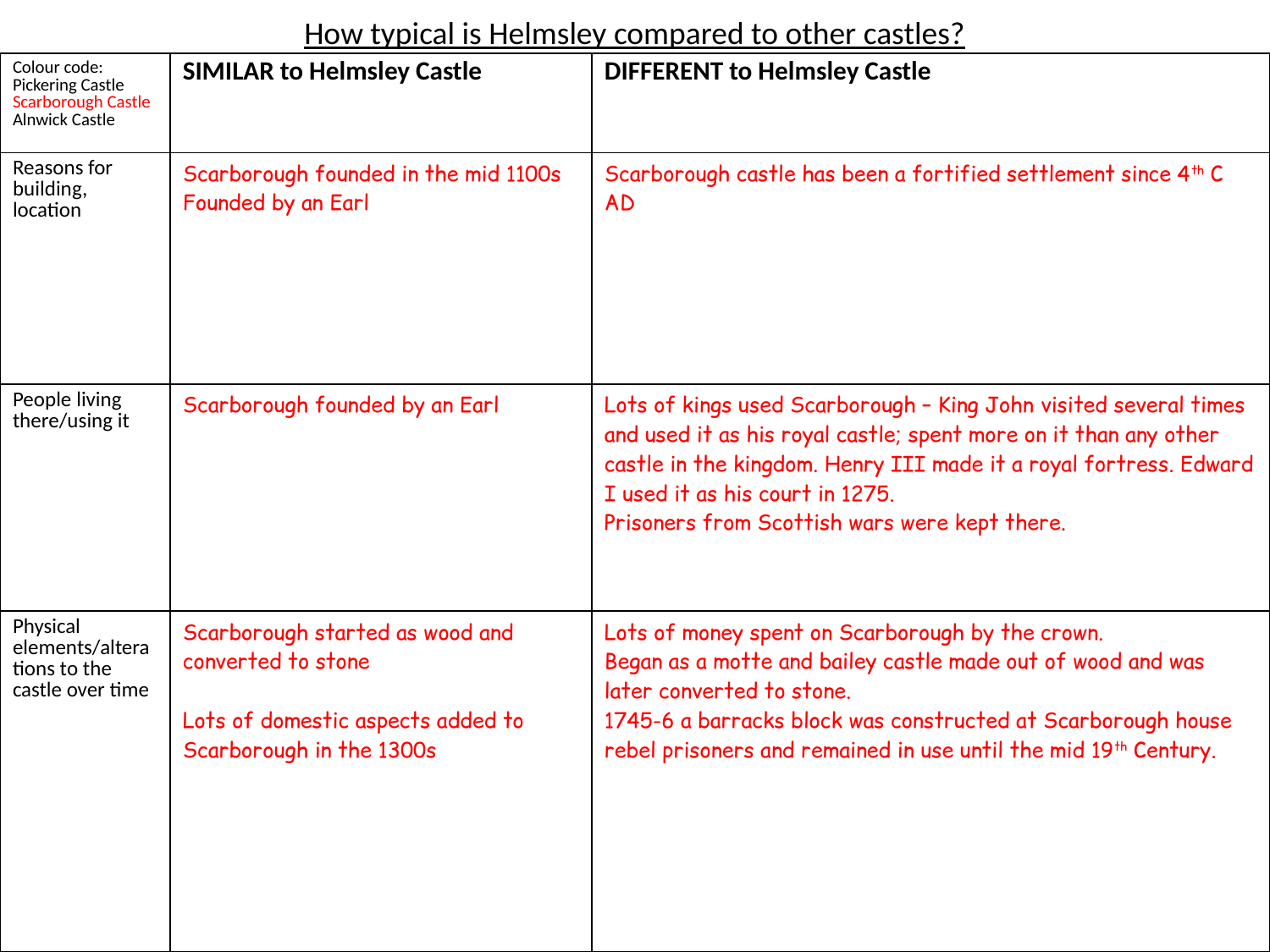

How typical is Helmsley compared to other castles?
| Colour code: Pickering Castle Scarborough Castle Alnwick Castle | SIMILAR to Helmsley Castle | DIFFERENT to Helmsley Castle |
| --- | --- | --- |
| Reasons for building, location | Scarborough founded in the mid 1100s Founded by an Earl | Scarborough castle has been a fortified settlement since 4th C AD |
| People living there/using it | Scarborough founded by an Earl | Lots of kings used Scarborough – King John visited several times and used it as his royal castle; spent more on it than any other castle in the kingdom. Henry III made it a royal fortress. Edward I used it as his court in 1275. Prisoners from Scottish wars were kept there. |
| Physical elements/alterations to the castle over time | Scarborough started as wood and converted to stone Lots of domestic aspects added to Scarborough in the 1300s | Lots of money spent on Scarborough by the crown. Began as a motte and bailey castle made out of wood and was later converted to stone. 1745-6 a barracks block was constructed at Scarborough house rebel prisoners and remained in use until the mid 19th Century. |